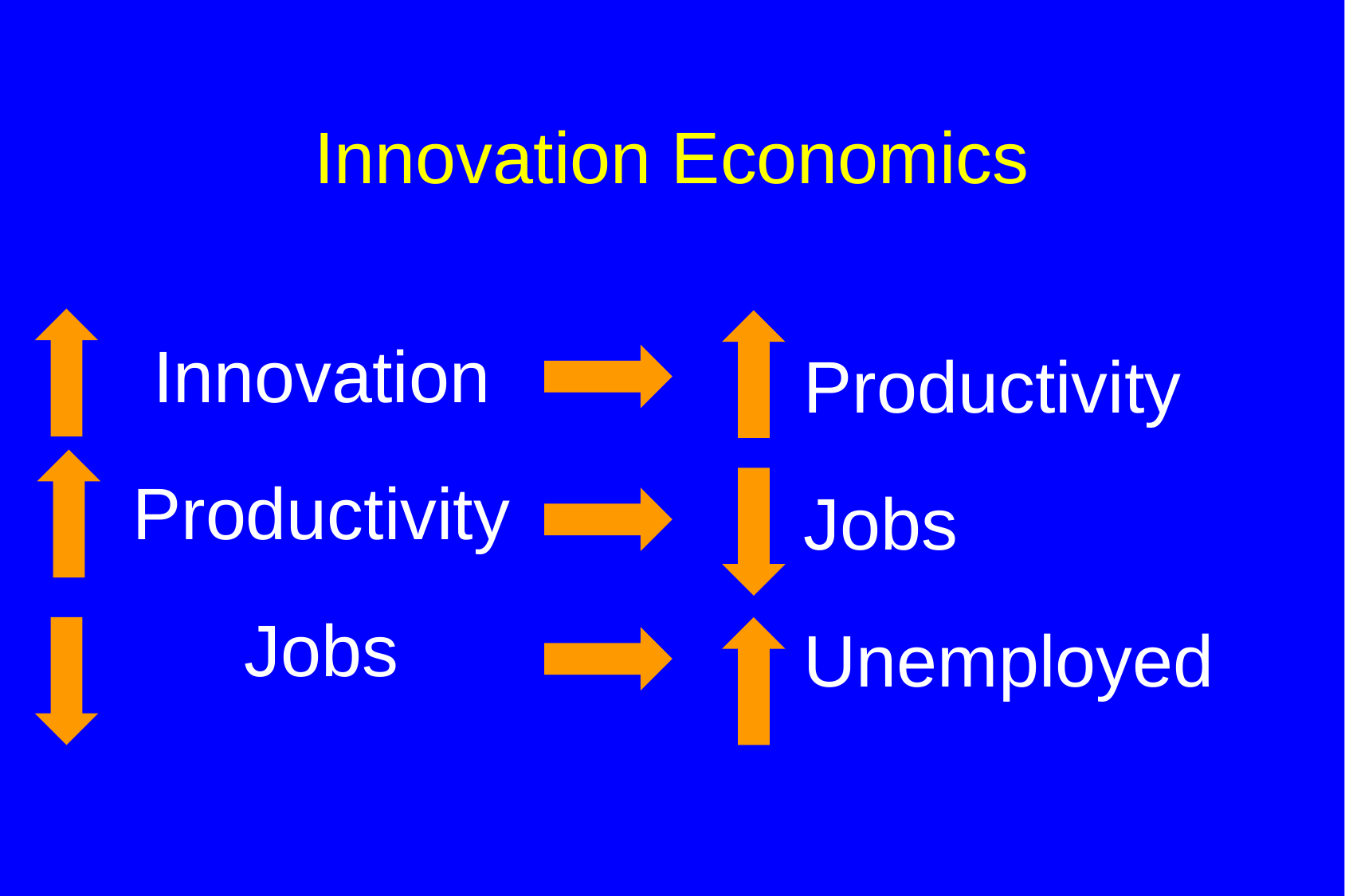

# Innovation Economics
Innovation
Productivity
Jobs
Productivity
Jobs
Unemployed